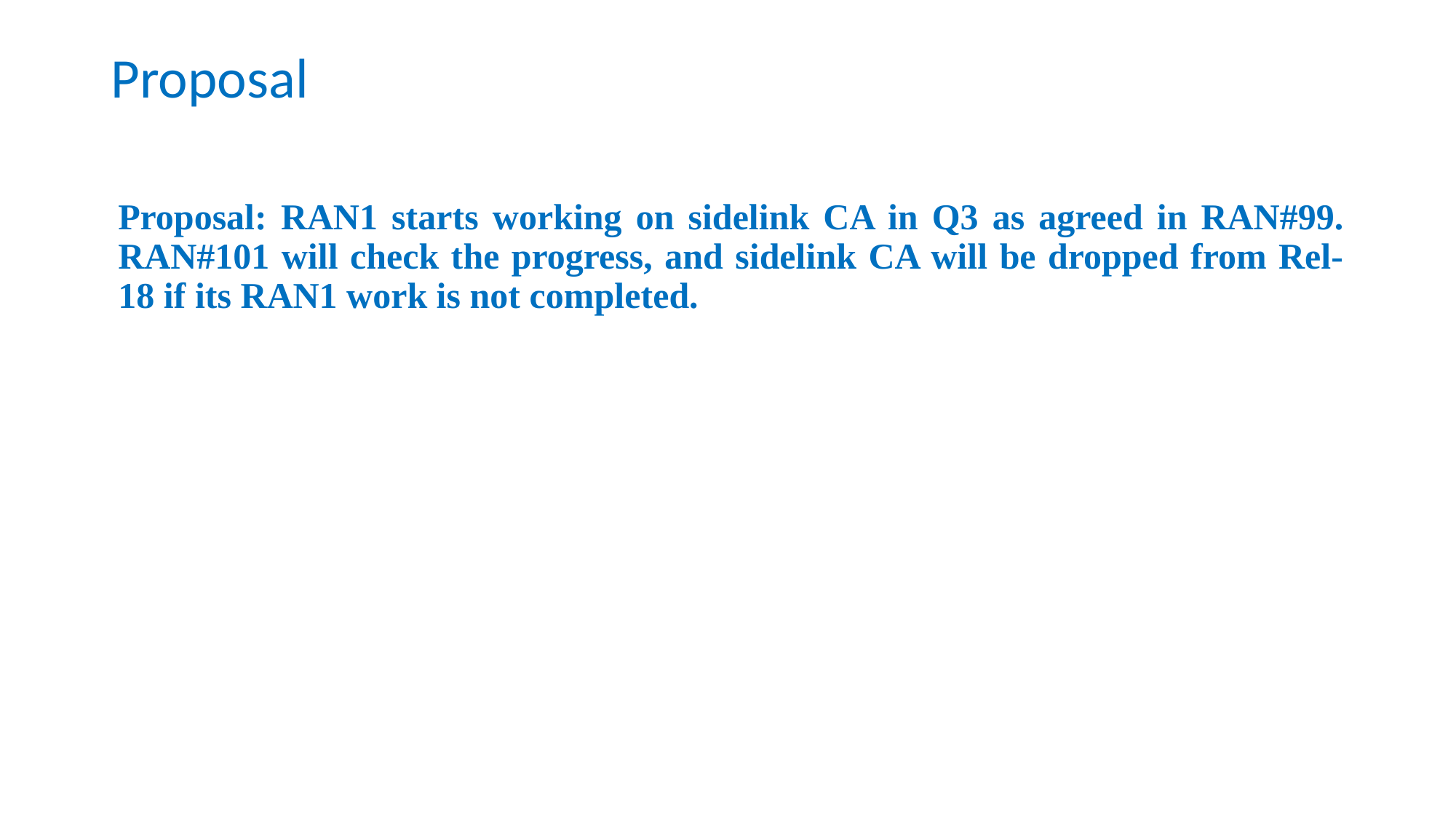

# Proposal
Proposal: RAN1 starts working on sidelink CA in Q3 as agreed in RAN#99. RAN#101 will check the progress, and sidelink CA will be dropped from Rel-18 if its RAN1 work is not completed.